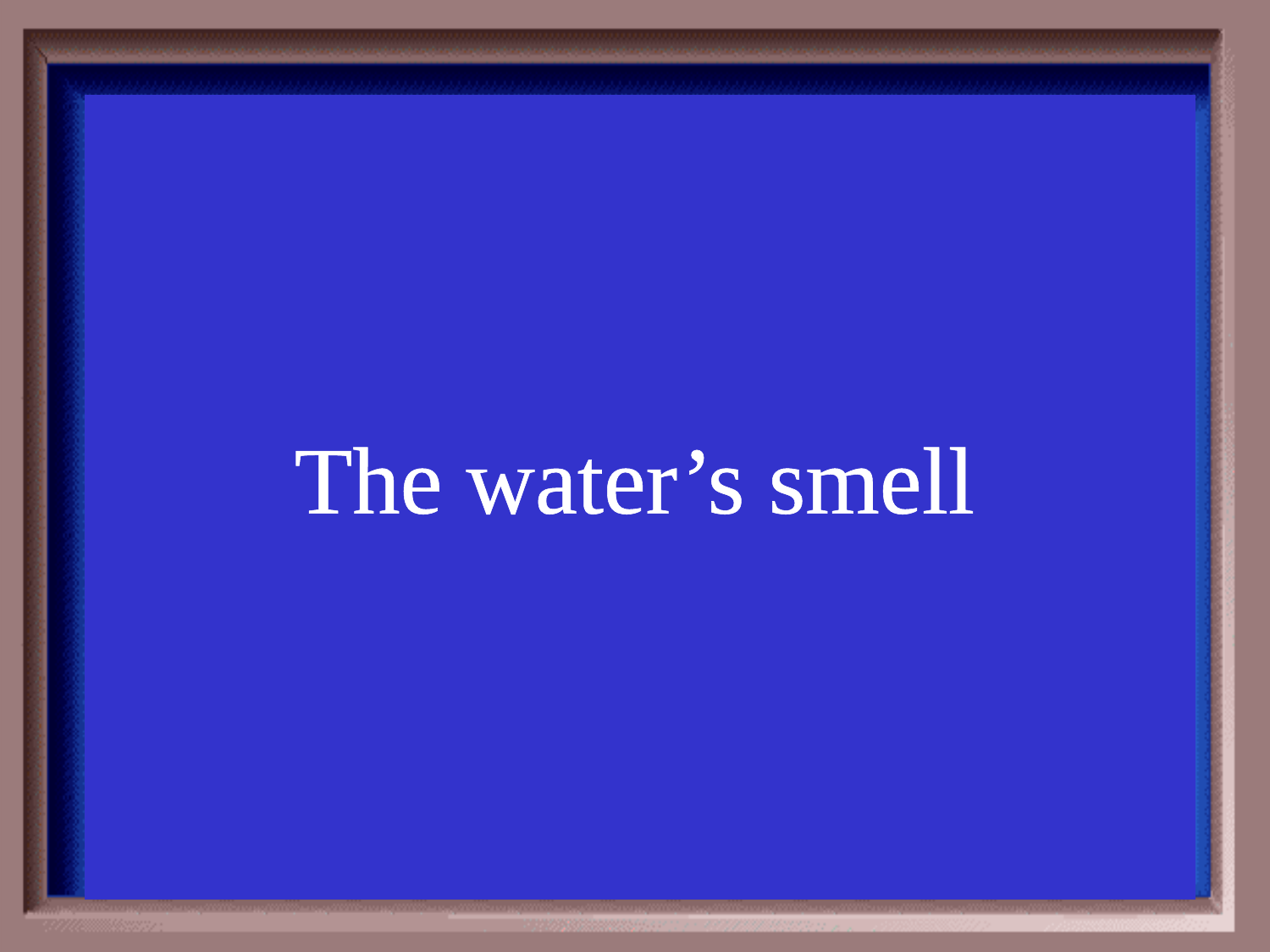

Category #6 $500 Question

The water’s smell